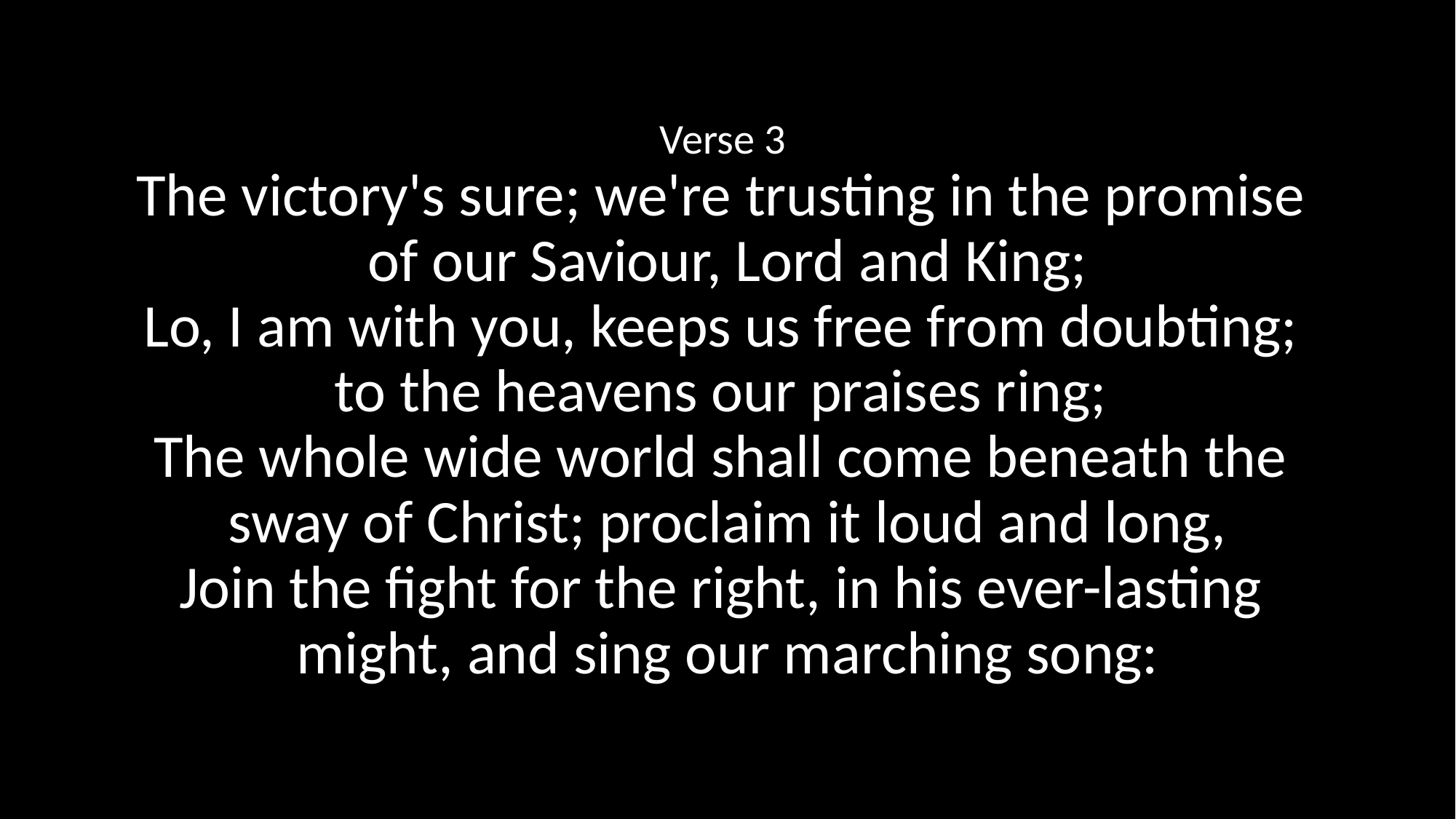

Verse 3
The victory's sure; we're trusting in the promise
of our Saviour, Lord and King;
Lo, I am with you, keeps us free from doubting;
to the heavens our praises ring;
The whole wide world shall come beneath the
sway of Christ; proclaim it loud and long,
Join the fight for the right, in his ever-lasting
might, and sing our marching song: